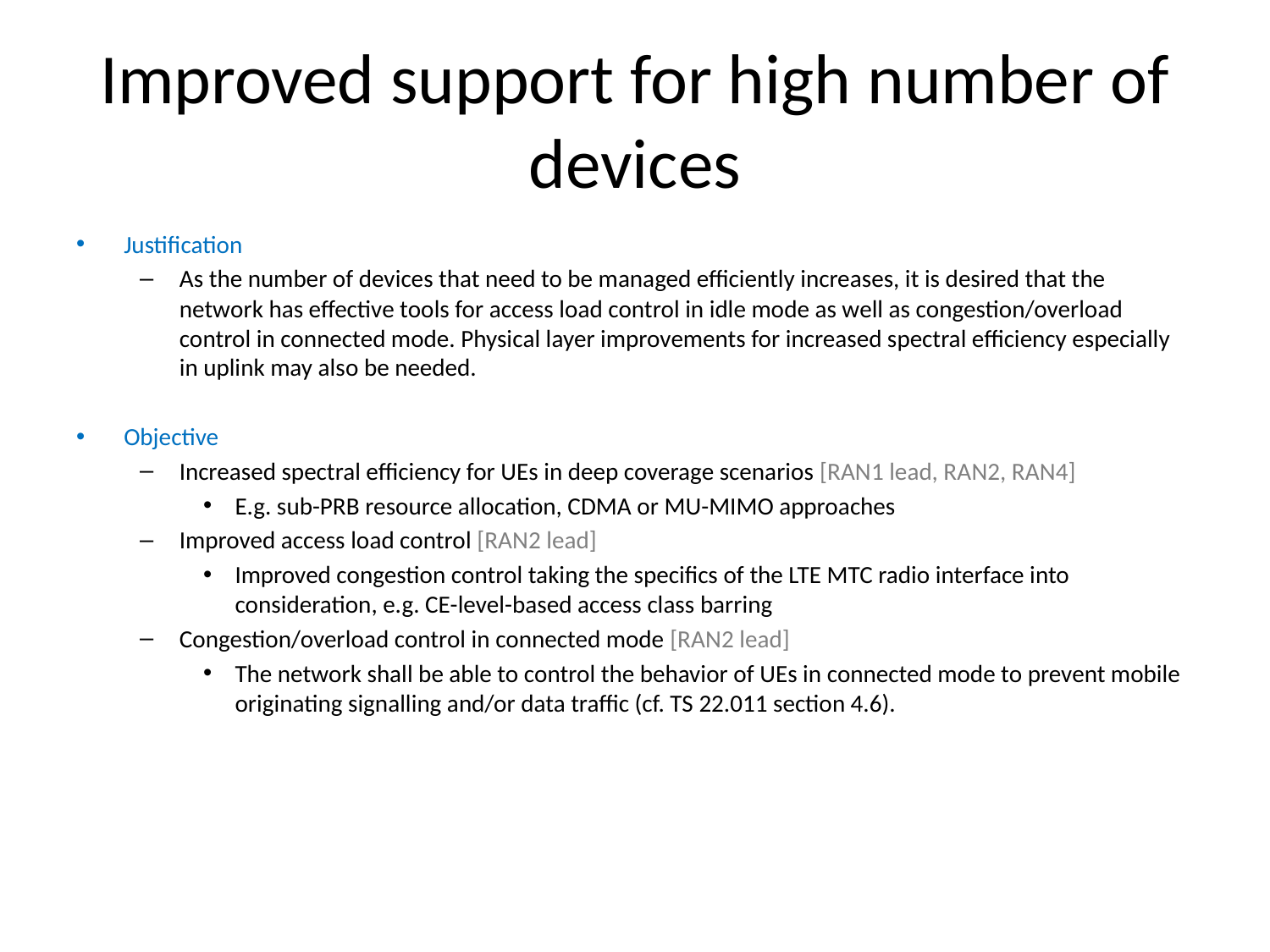

# Improved support for high number of devices
Justification
As the number of devices that need to be managed efficiently increases, it is desired that the network has effective tools for access load control in idle mode as well as congestion/overload control in connected mode. Physical layer improvements for increased spectral efficiency especially in uplink may also be needed.

Objective
Increased spectral efficiency for UEs in deep coverage scenarios [RAN1 lead, RAN2, RAN4]
E.g. sub-PRB resource allocation, CDMA or MU-MIMO approaches
Improved access load control [RAN2 lead]
Improved congestion control taking the specifics of the LTE MTC radio interface into consideration, e.g. CE-level-based access class barring
Congestion/overload control in connected mode [RAN2 lead]
The network shall be able to control the behavior of UEs in connected mode to prevent mobile originating signalling and/or data traffic (cf. TS 22.011 section 4.6).